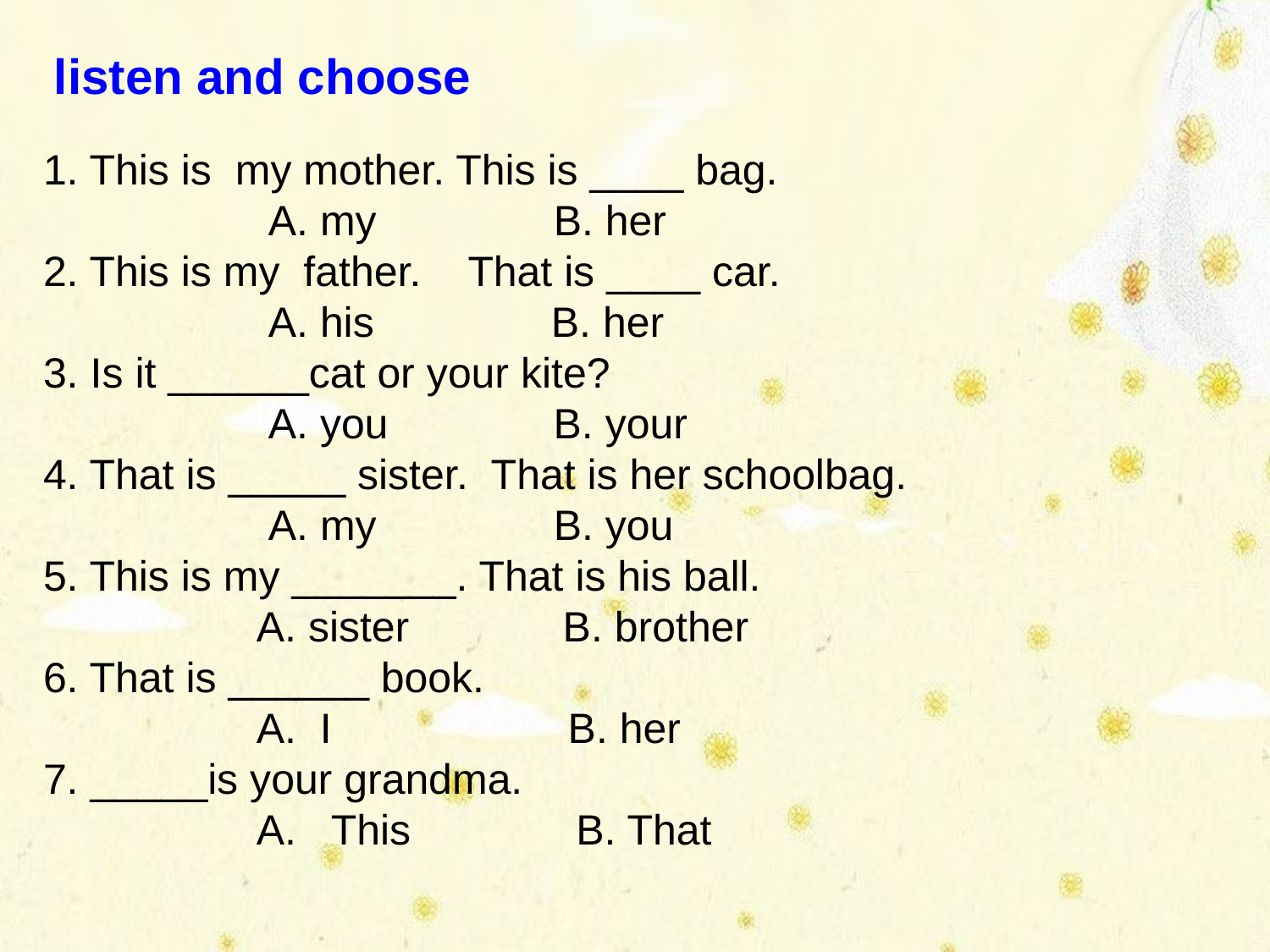

listen and choose
1. This is  my mother. This is ____ bag.
                   A. my               B. her
2. This is my  father.    That is ____ car.
                   A. his               B. her
3. Is it ______cat or your kite?
                   A. you              B. your
4. That is _____ sister.  That is her schoolbag.
                   A. my               B. you
5. This is my _______. That is his ball.
                  A. sister             B. brother
6. That is ______ book.
                  A.  I                    B. her
7. _____is your grandma.
                  A.   This              B. That